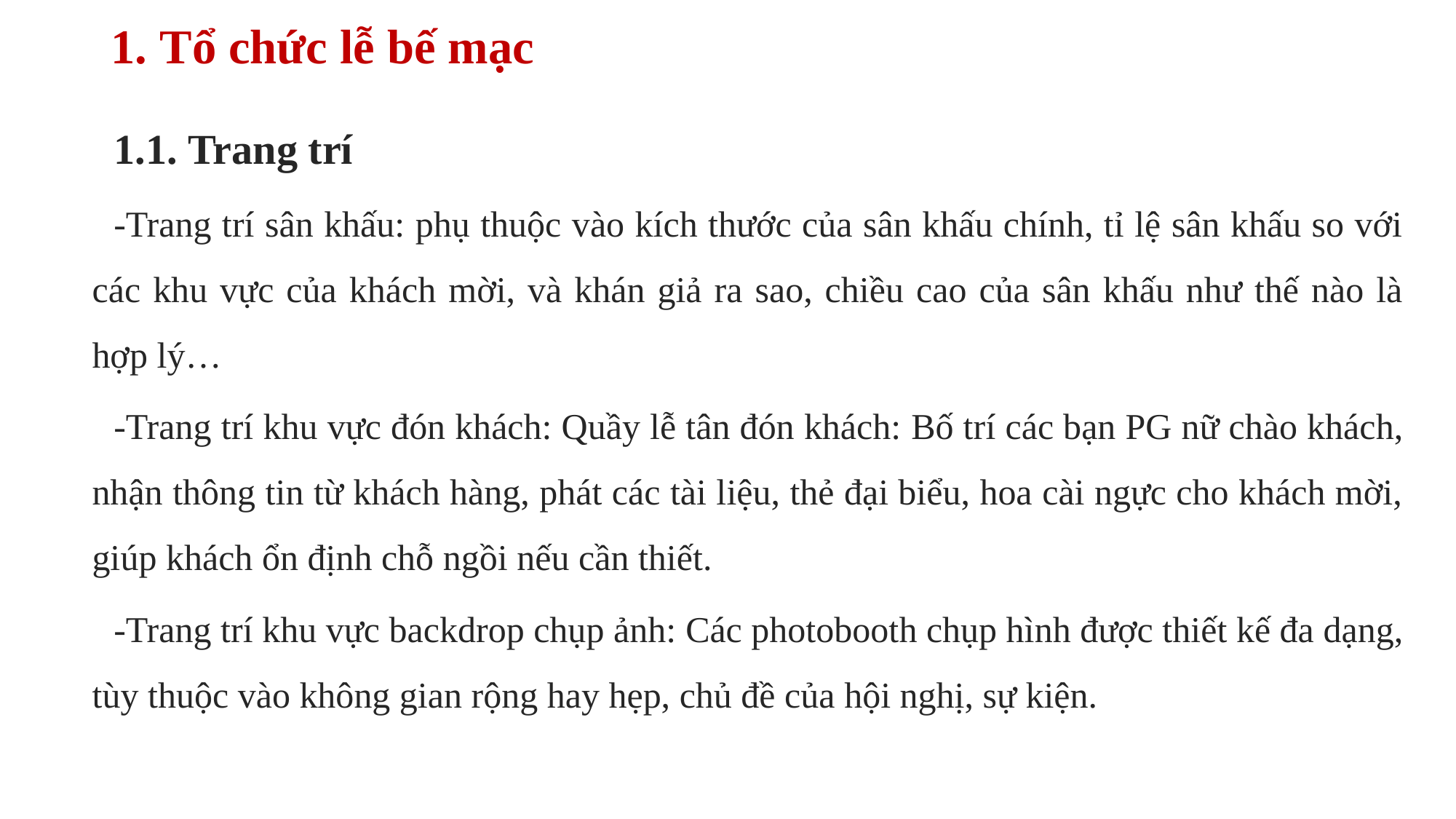

# 1. Tổ chức lễ bế mạc
1.1. Trang trí
-Trang trí sân khấu: phụ thuộc vào kích thước của sân khấu chính, tỉ lệ sân khấu so với các khu vực của khách mời, và khán giả ra sao, chiều cao của sân khấu như thế nào là hợp lý…
-Trang trí khu vực đón khách: Quầy lễ tân đón khách: Bố trí các bạn PG nữ chào khách, nhận thông tin từ khách hàng, phát các tài liệu, thẻ đại biểu, hoa cài ngực cho khách mời, giúp khách ổn định chỗ ngồi nếu cần thiết.
-Trang trí khu vực backdrop chụp ảnh: Các photobooth chụp hình được thiết kế đa dạng, tùy thuộc vào không gian rộng hay hẹp, chủ đề của hội nghị, sự kiện.